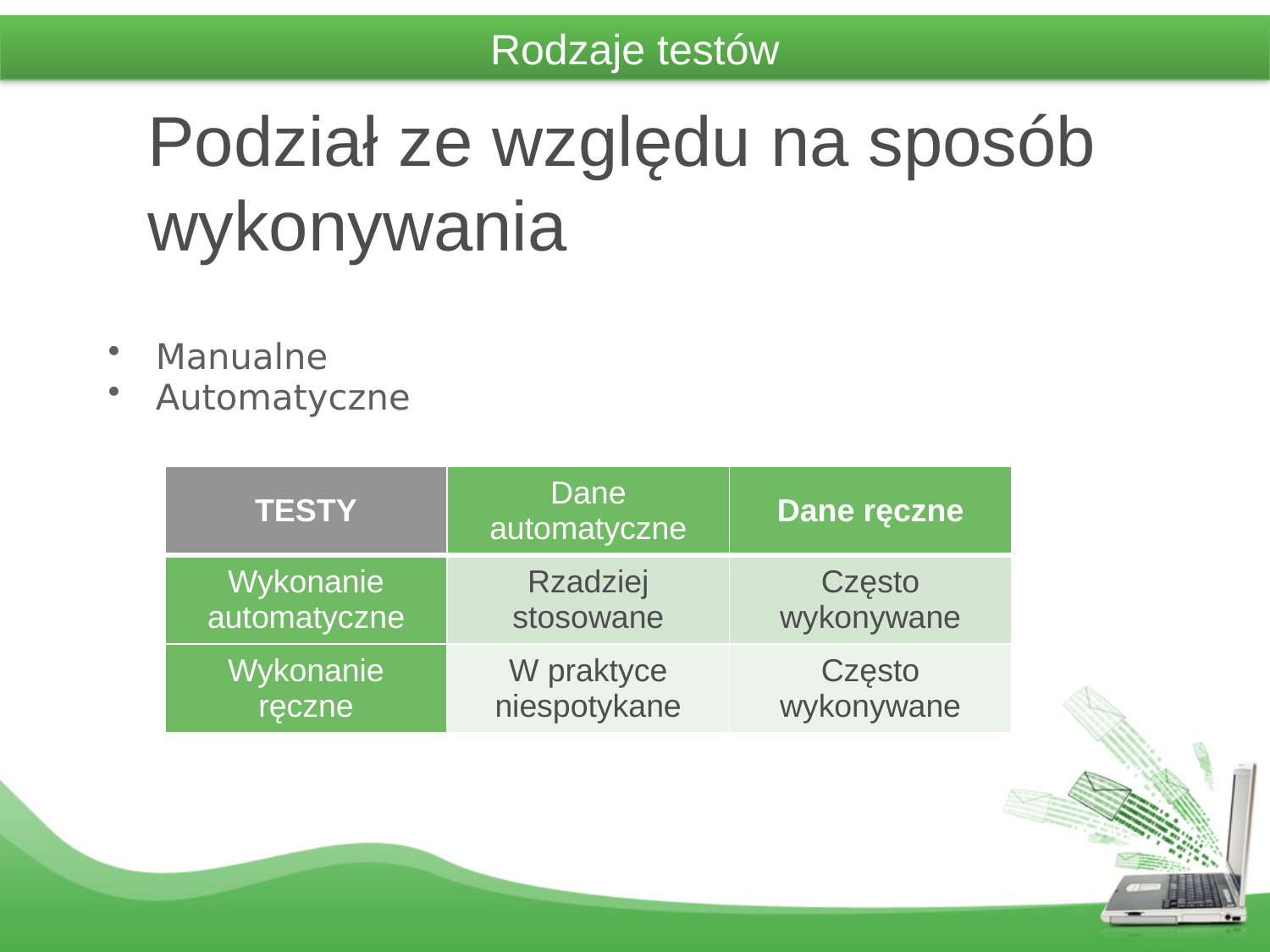

Rodzaje testów
# Podział ze względu na sposób wykonywania
Manualne
Automatyczne
| TESTY | Dane automatyczne | Dane ręczne |
| --- | --- | --- |
| Wykonanie automatyczne | Rzadziej stosowane | Często wykonywane |
| Wykonanie ręczne | W praktyce niespotykane | Często wykonywane |